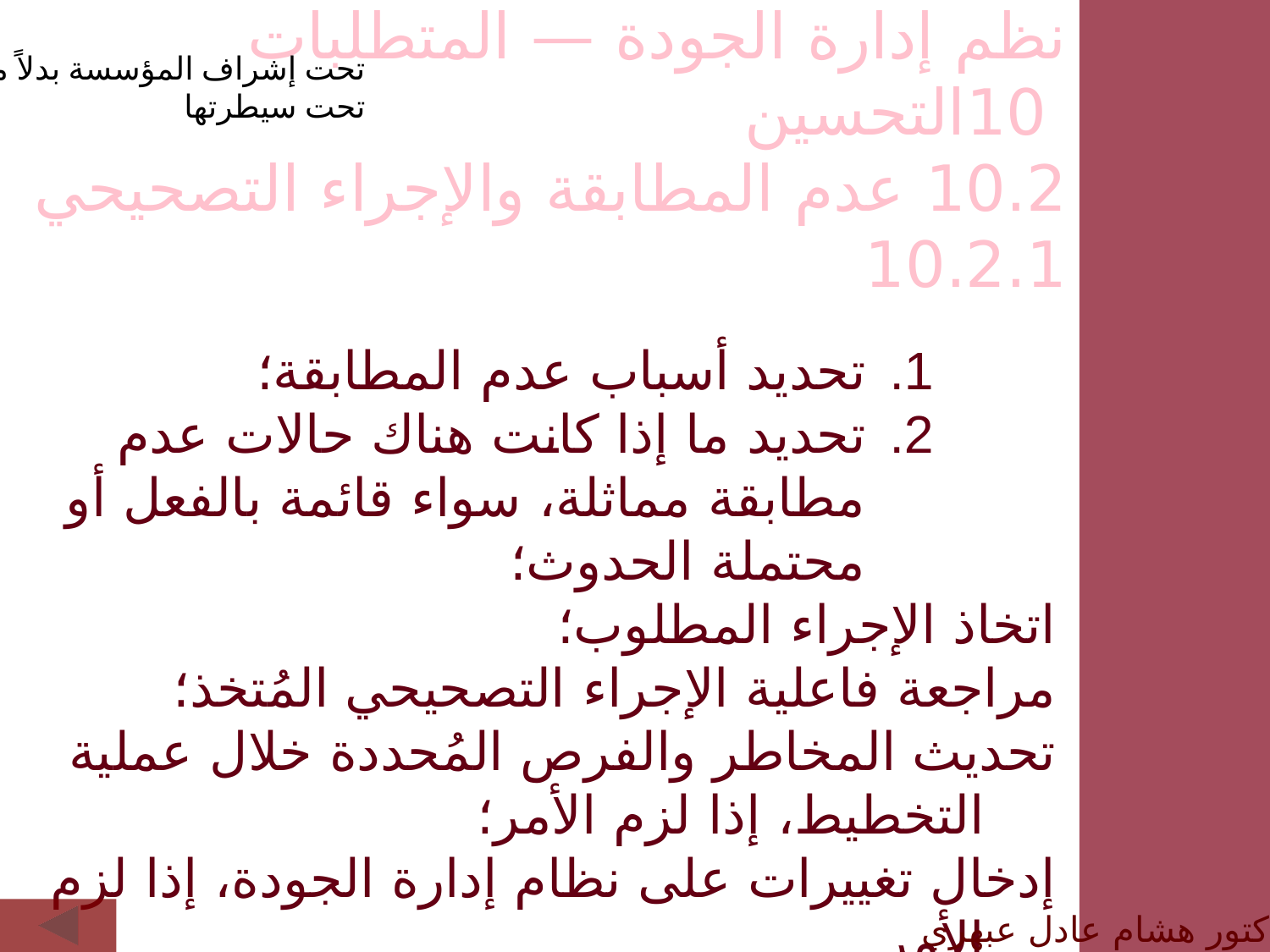

نظم إدارة الجودة — المتطلبات
 10التحسين
10.2 عدم المطابقة والإجراء التصحيحي
10.2.1
تحت إشراف المؤسسة بدلاً من
تحت سيطرتها
تحديد أسباب عدم المطابقة؛
تحديد ما إذا كانت هناك حالات عدم مطابقة مماثلة، سواء قائمة بالفعل أو محتملة الحدوث؛
اتخاذ الإجراء المطلوب؛
مراجعة فاعلية الإجراء التصحيحي المُتخذ؛
تحديث المخاطر والفرص المُحددة خلال عملية التخطيط، إذا لزم الأمر؛
إدخال تغييرات على نظام إدارة الجودة، إذا لزم الأمر .
يجب أن تكون الأفعال التصحيحية مناسبة لتأثيرات حالات عدم المطابقة التي يتم مواجهتها.

الدكتور هشام عادل عبهري